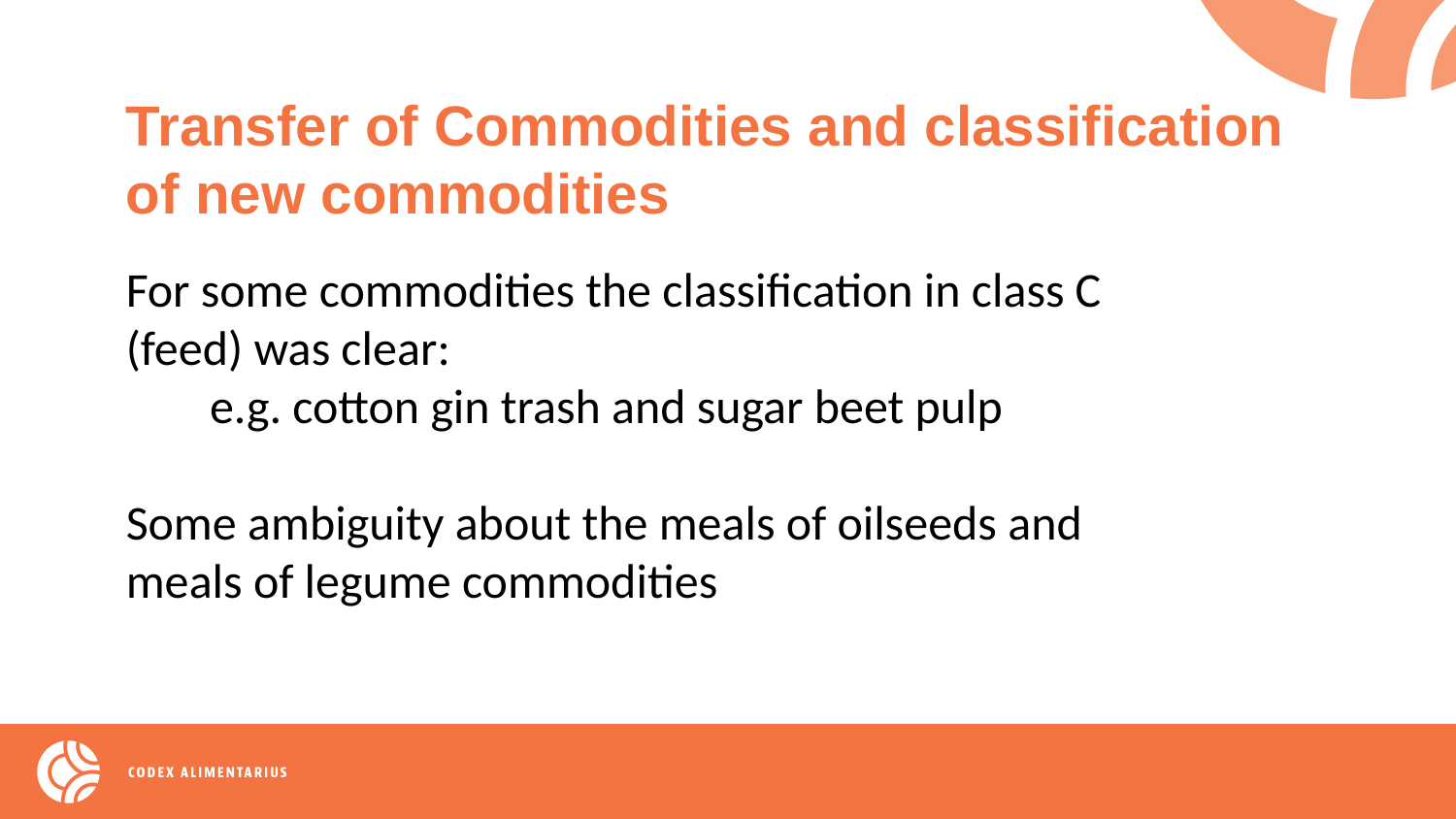

Transfer of Commodities and classification of new commodities

For some commodities the classification in class C  (feed) was clear:
 e.g. cotton gin trash and sugar beet pulp

Some ambiguity about the meals of oilseeds and
meals of legume commodities